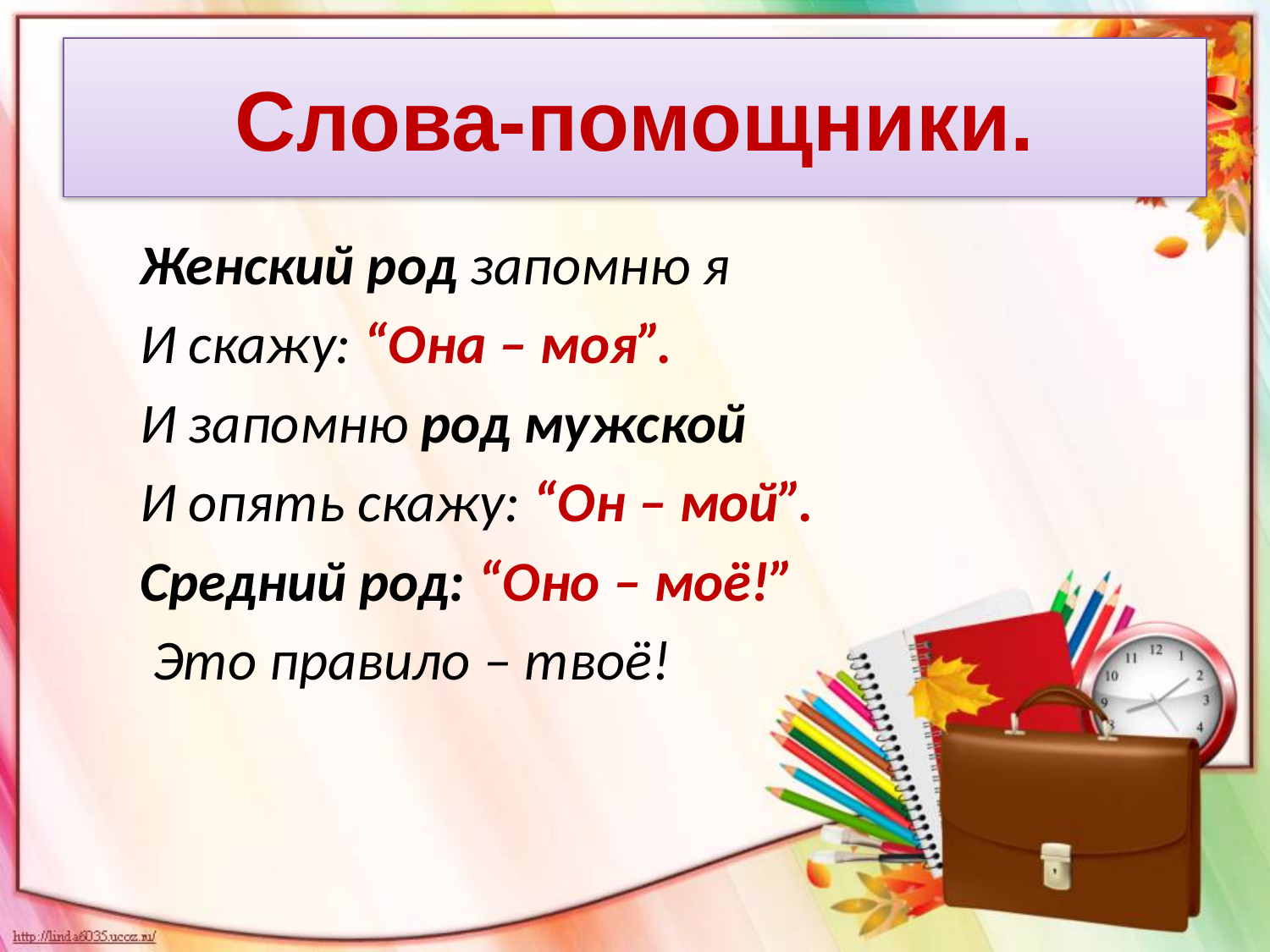

# Слова-помощники.
     Женский род запомню я
     И скажу: “Она – моя”.
     И запомню род мужской
     И опять скажу: “Он – мой”.
     Средний род: “Оно – моё!”
      Это правило – твоё!